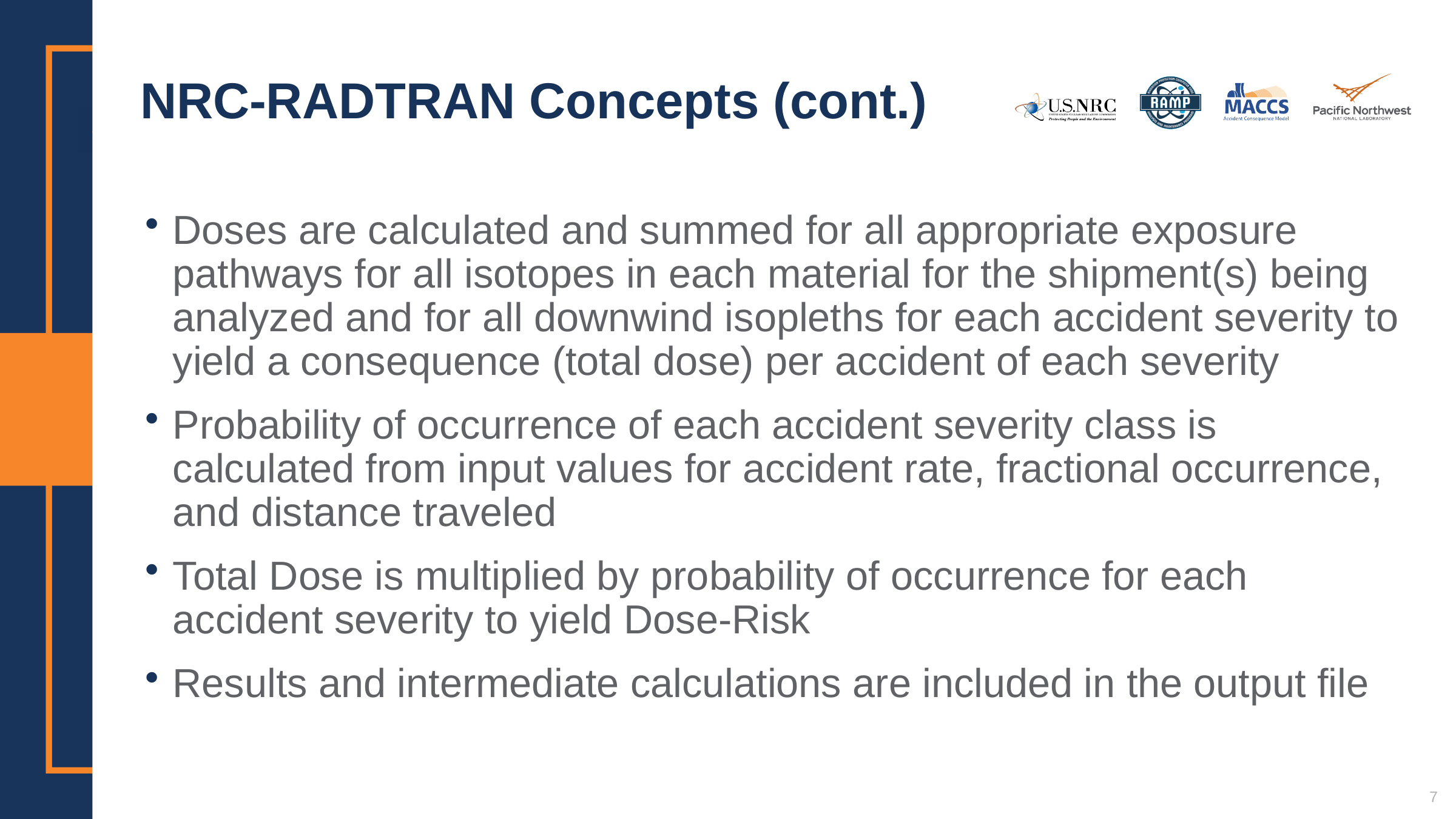

# NRC-RADTRAN Concepts (cont.)
Doses are calculated and summed for all appropriate exposure pathways for all isotopes in each material for the shipment(s) being analyzed and for all downwind isopleths for each accident severity to yield a consequence (total dose) per accident of each severity
Probability of occurrence of each accident severity class is calculated from input values for accident rate, fractional occurrence, and distance traveled
Total Dose is multiplied by probability of occurrence for each accident severity to yield Dose-Risk
Results and intermediate calculations are included in the output file

7